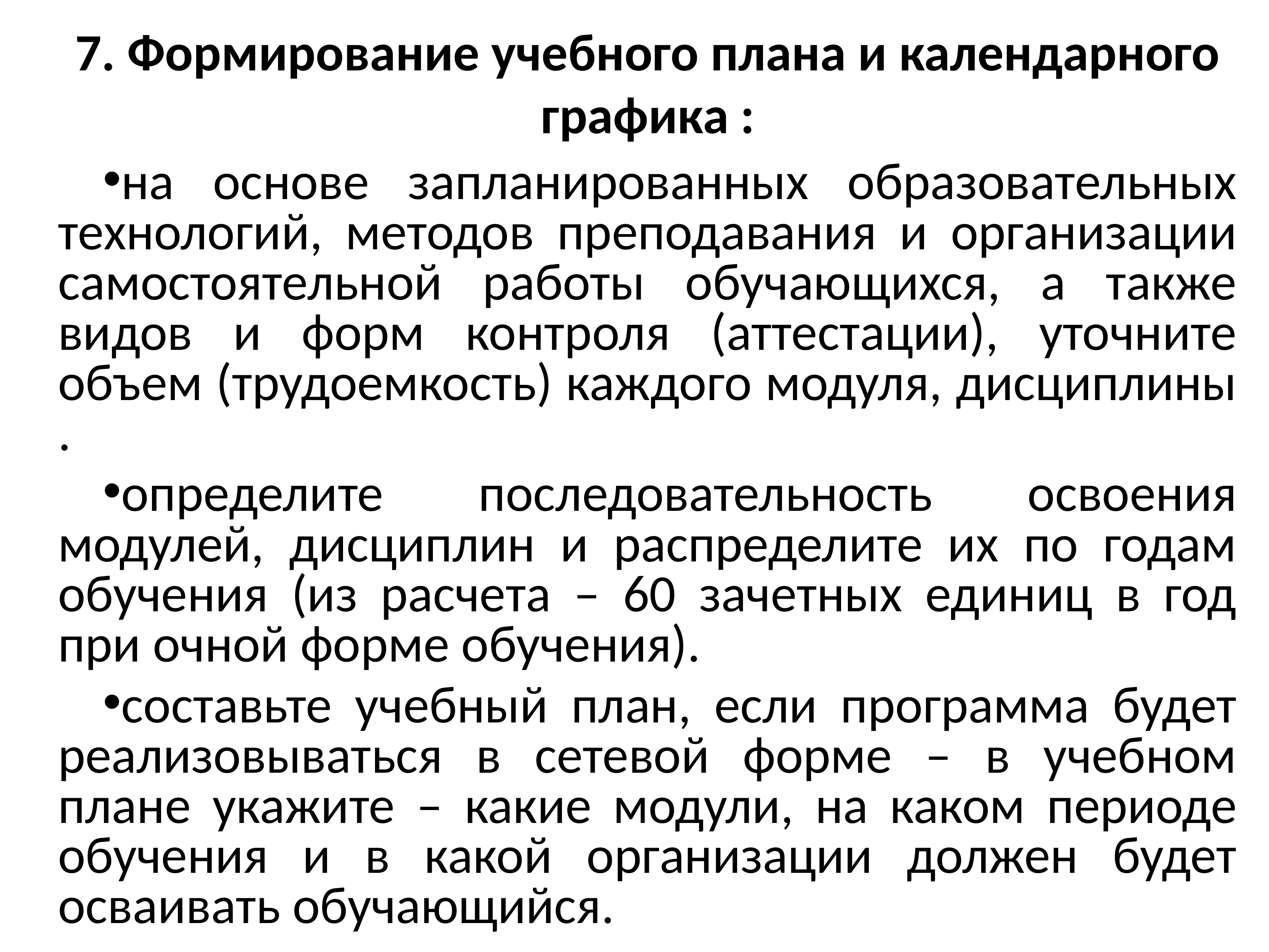

7. Формирование учебного плана и календарного графика :
на основе запланированных образовательных технологий, методов преподавания и организации самостоятельной работы обучающихся, а также видов и форм контроля (аттестации), уточните объем (трудоемкость) каждого модуля, дисциплины .
определите последовательность освоения модулей, дисциплин и распределите их по годам обучения (из расчета – 60 зачетных единиц в год при очной форме обучения).
составьте учебный план, если программа будет реализовываться в сетевой форме – в учебном плане укажите – какие модули, на каком периоде обучения и в какой организации должен будет осваивать обучающийся.